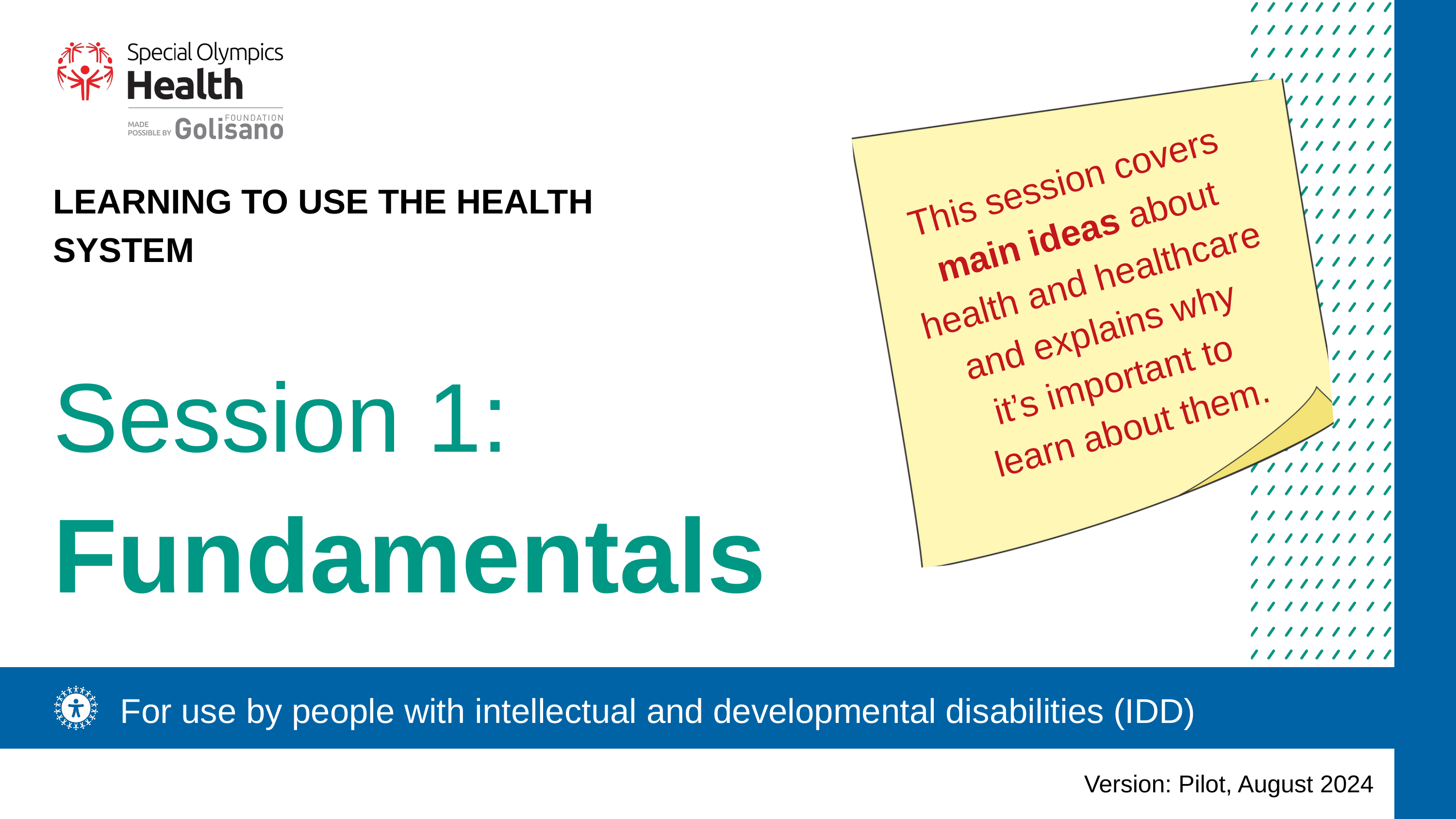

This session covers main ideas about health and healthcare and explains why
it’s important to
learn about them.
LEARNING TO USE THE HEALTH SYSTEM
Session 1:

Fundamentals

For use by people with intellectual and developmental disabilities (IDD)

Version: Pilot, August 2024